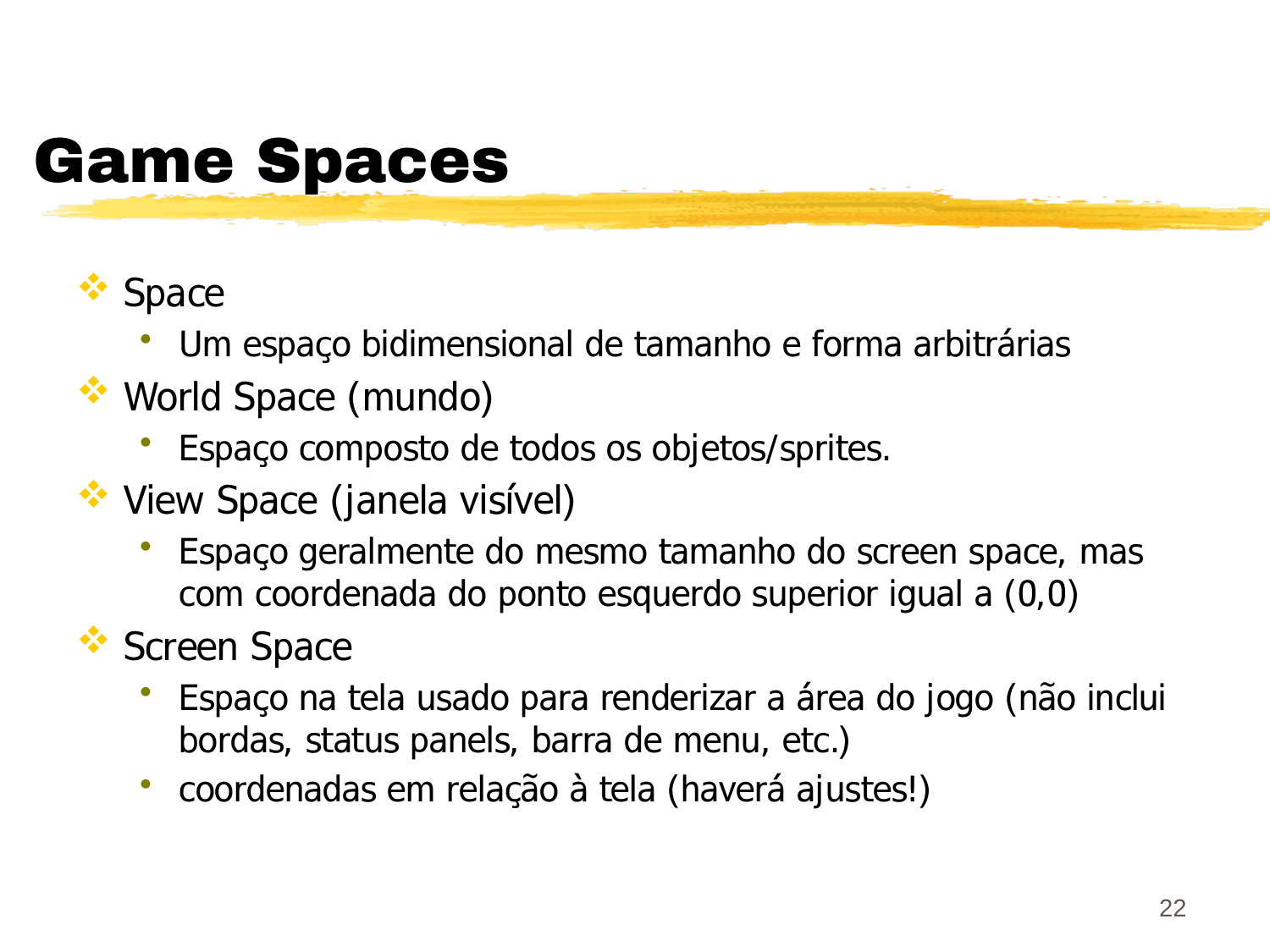

# Game Spaces
Space
Um espaço bidimensional de tamanho e forma arbitrárias
World Space (mundo)
Espaço composto de todos os objetos/sprites.
View Space (janela visível)
Espaço geralmente do mesmo tamanho do screen space, mas com coordenada do ponto esquerdo superior igual a (0,0)
Screen Space
Espaço na tela usado para renderizar a área do jogo (não inclui bordas, status panels, barra de menu, etc.)
coordenadas em relação à tela (haverá ajustes!)
22